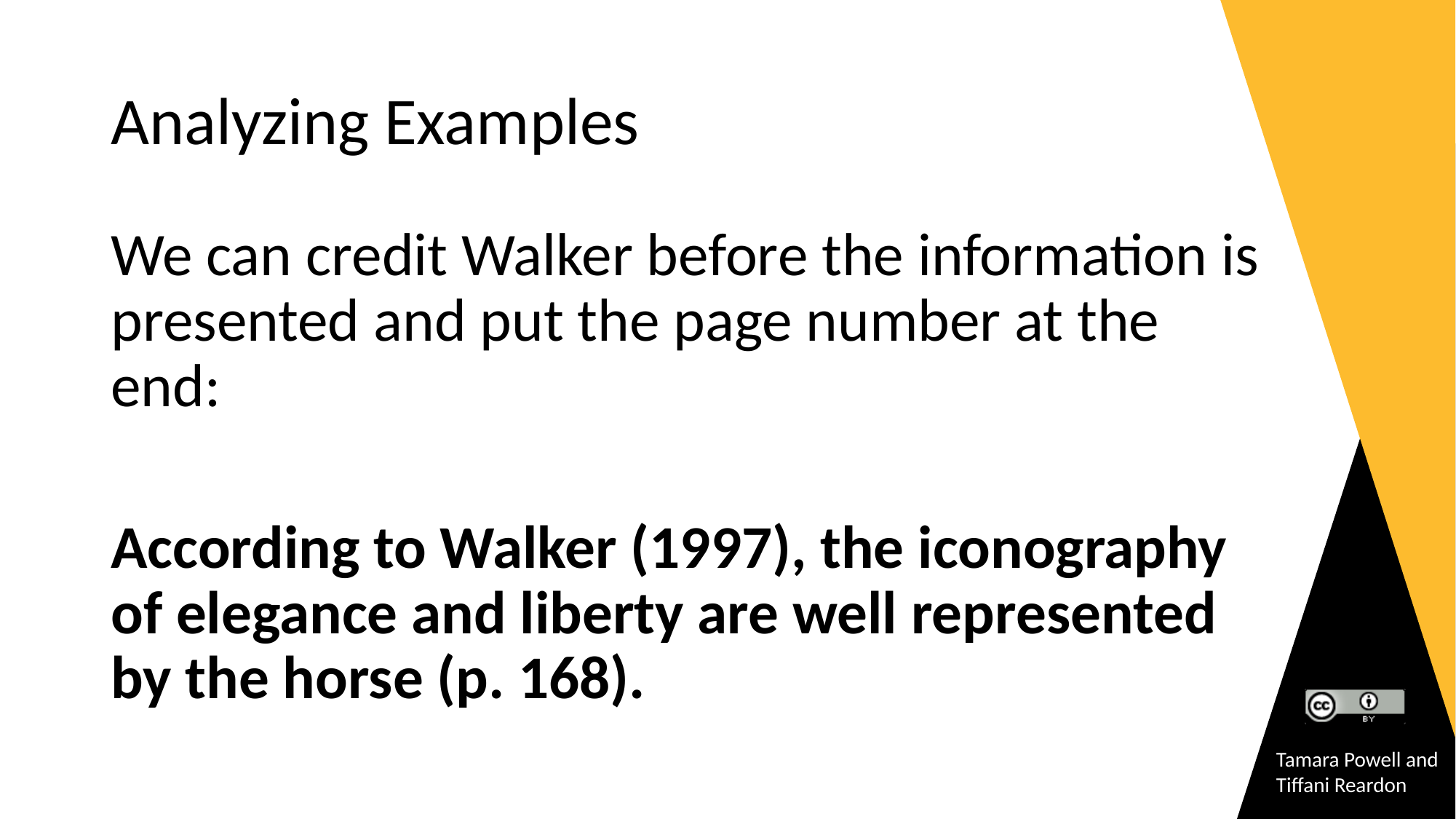

# Analyzing Examples
We can credit Walker before the information is presented and put the page number at the end:

According to Walker (1997), the iconography of elegance and liberty are well represented by the horse (p. 168).